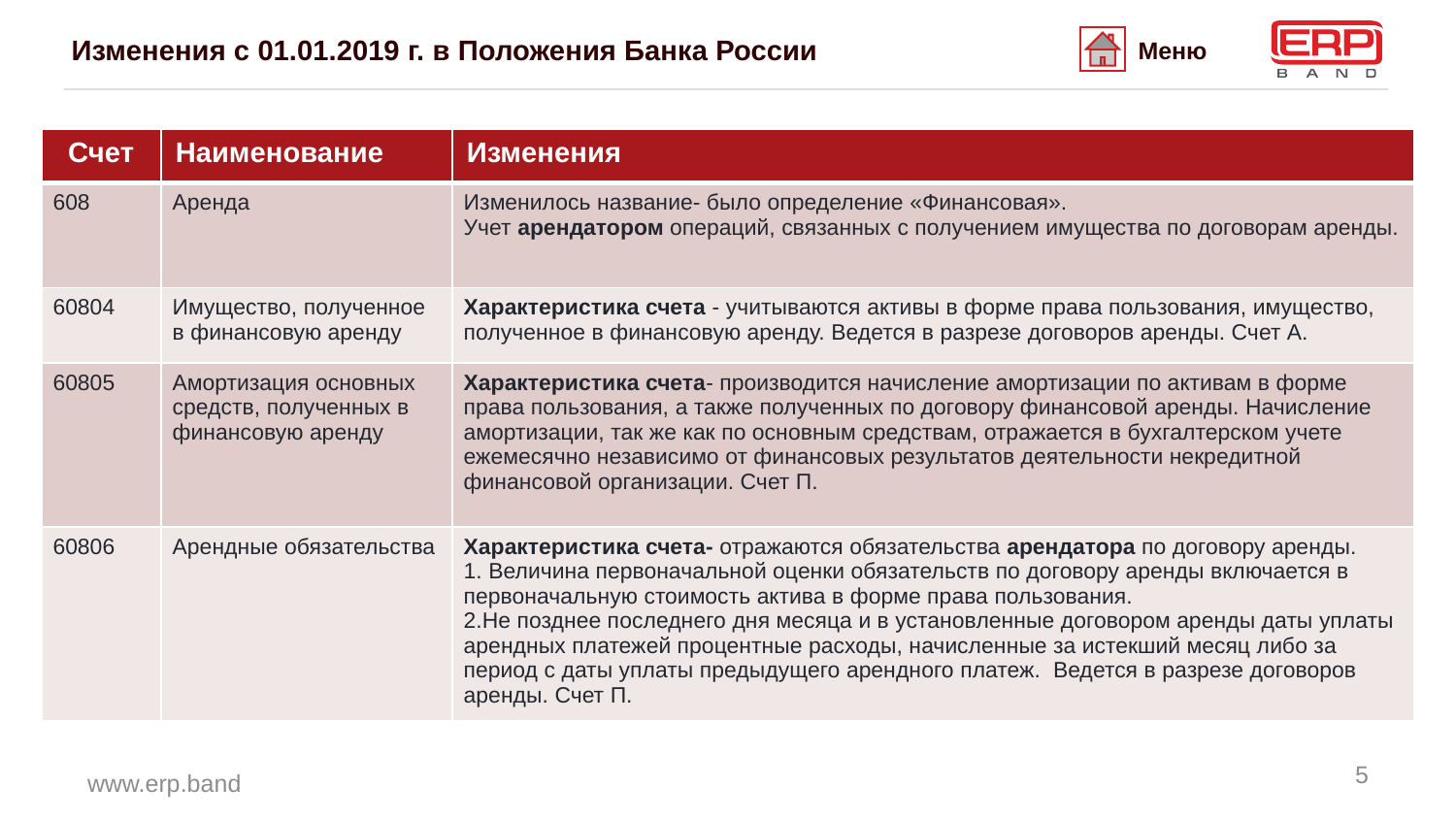

# Изменения с 01.01.2019 г. в Положения Банка России

Меню
| Счет | Наименование | Изменения |
| --- | --- | --- |
| 608 | Аренда | Изменилось название- было определение «Финансовая». Учет арендатором операций, связанных с получением имущества по договорам аренды. |
| 60804 | Имущество, полученное в финансовую аренду | Характеристика счета - учитываются активы в форме права пользования, имущество, полученное в финансовую аренду. Ведется в разрезе договоров аренды. Счет А. |
| 60805 | Амортизация основных средств, полученных в финансовую аренду | Характеристика счета- производится начисление амортизации по активам в форме права пользования, а также полученных по договору финансовой аренды. Начисление амортизации, так же как по основным средствам, отражается в бухгалтерском учете ежемесячно независимо от финансовых результатов деятельности некредитной финансовой организации. Счет П. |
| 60806 | Арендные обязательства | Характеристика счета- отражаются обязательства арендатора по договору аренды. 1. Величина первоначальной оценки обязательств по договору аренды включается в первоначальную стоимость актива в форме права пользования. 2.Не позднее последнего дня месяца и в установленные договором аренды даты уплаты арендных платежей процентные расходы, начисленные за истекший месяц либо за период с даты уплаты предыдущего арендного платеж.  Ведется в разрезе договоров аренды. Счет П. |
5